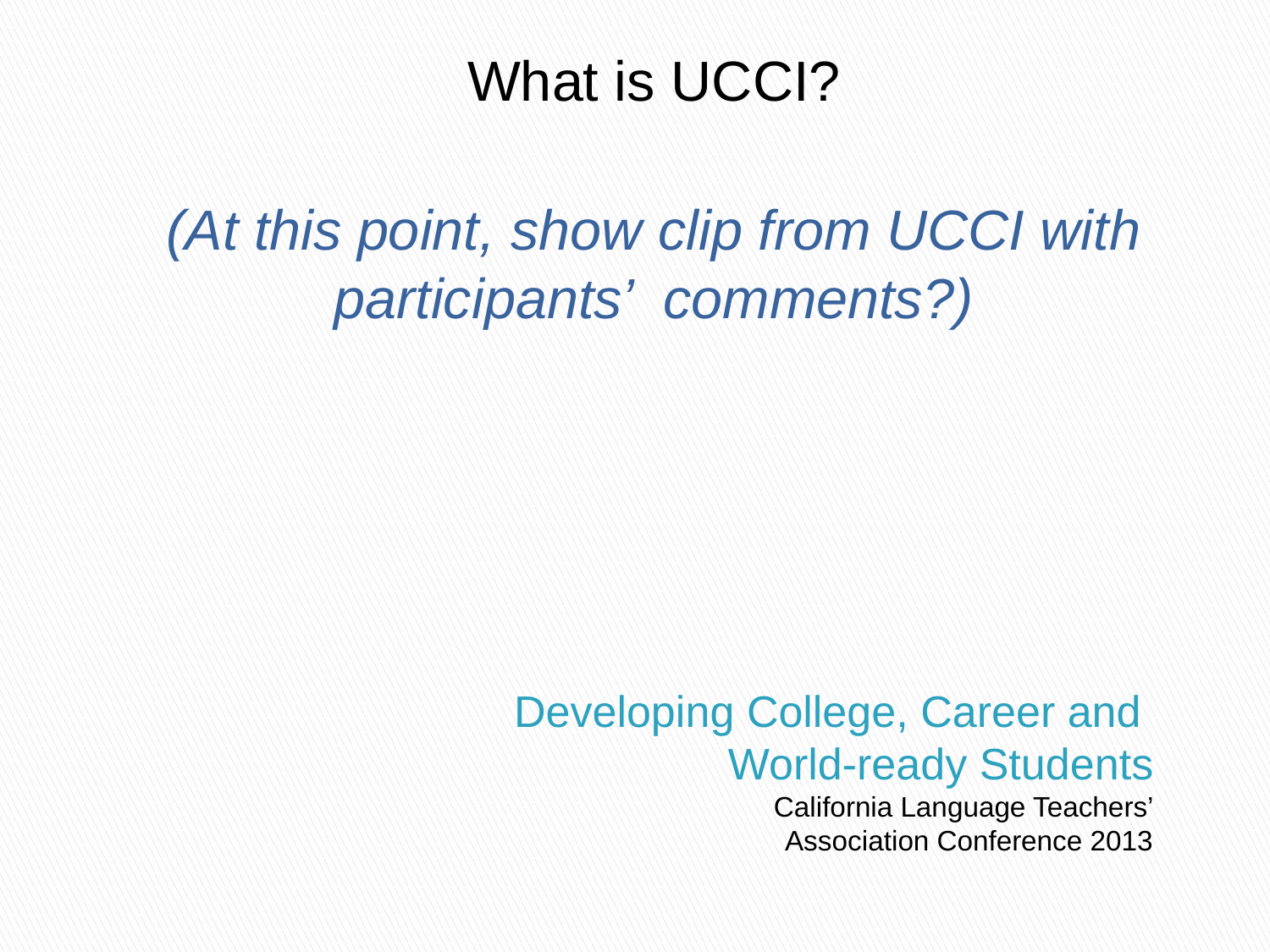

What is UCCI?

(At this point, show clip from UCCI with participants’  comments?)
# Developing College, Career and World-ready Students
California Language Teachers’ Association Conference 2013